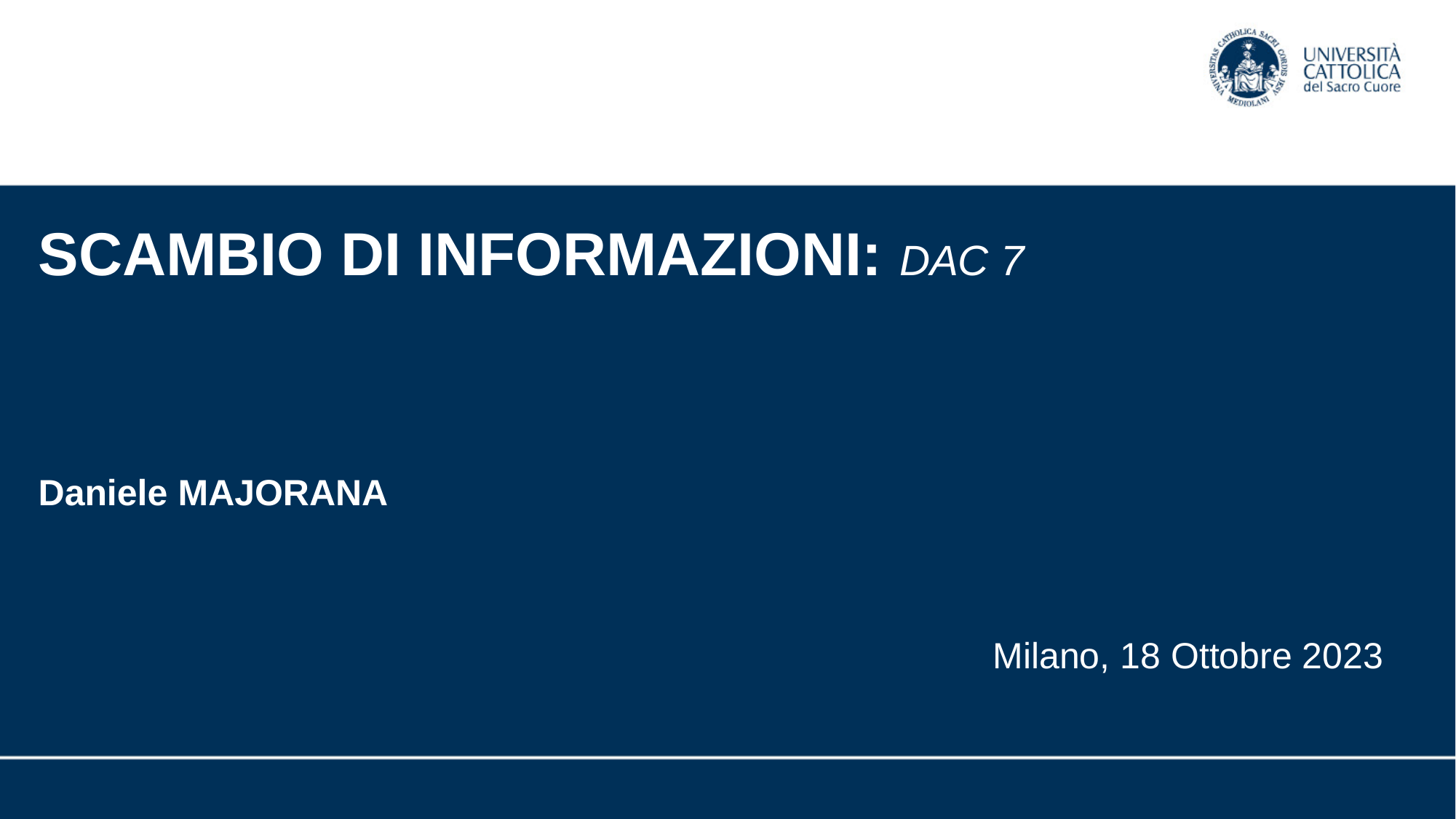

Scambio di Informazioni: DAC 7

Daniele Majorana

Milano, 18 Ottobre 2023
#